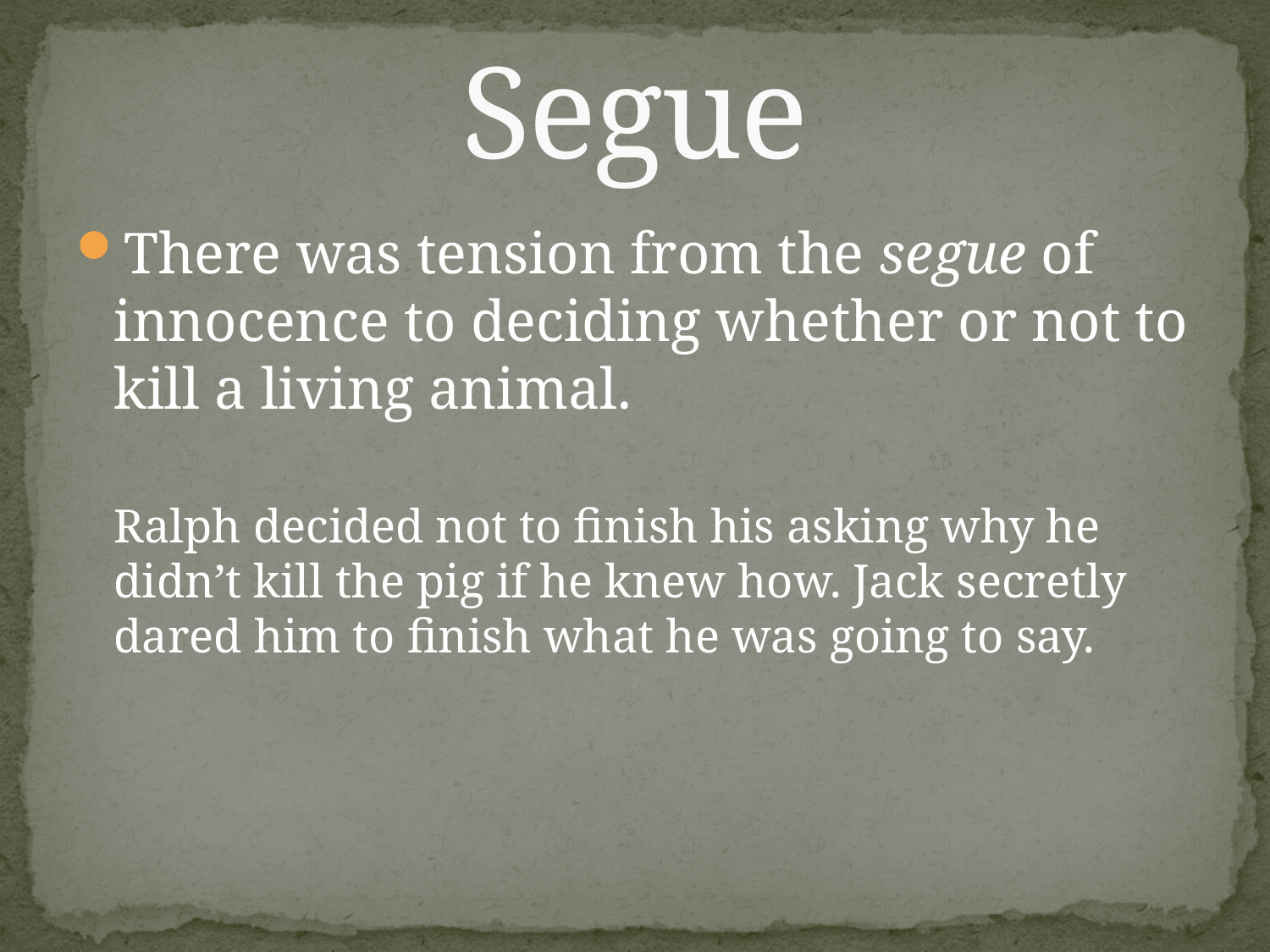

# Segue
There was tension from the segue of innocence to deciding whether or not to kill a living animal.

	Ralph decided not to finish his asking why he didn’t kill the pig if he knew how. Jack secretly dared him to finish what he was going to say.